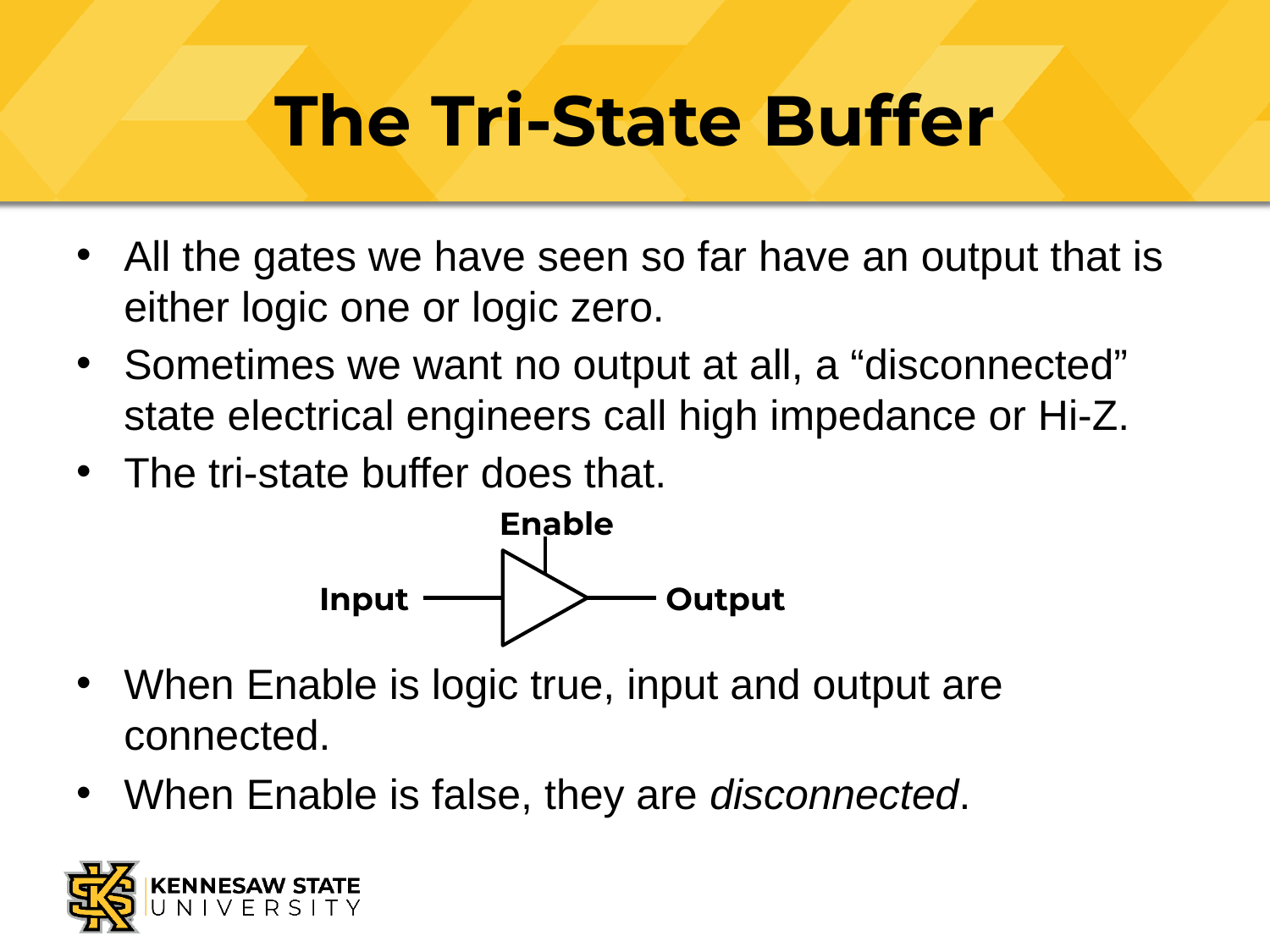

# The Tri-State Buffer
All the gates we have seen so far have an output that is either logic one or logic zero.
Sometimes we want no output at all, a “disconnected” state electrical engineers call high impedance or Hi-Z.
The tri-state buffer does that.
When Enable is logic true, input and output are connected.
When Enable is false, they are disconnected.
Enable

Input
Output